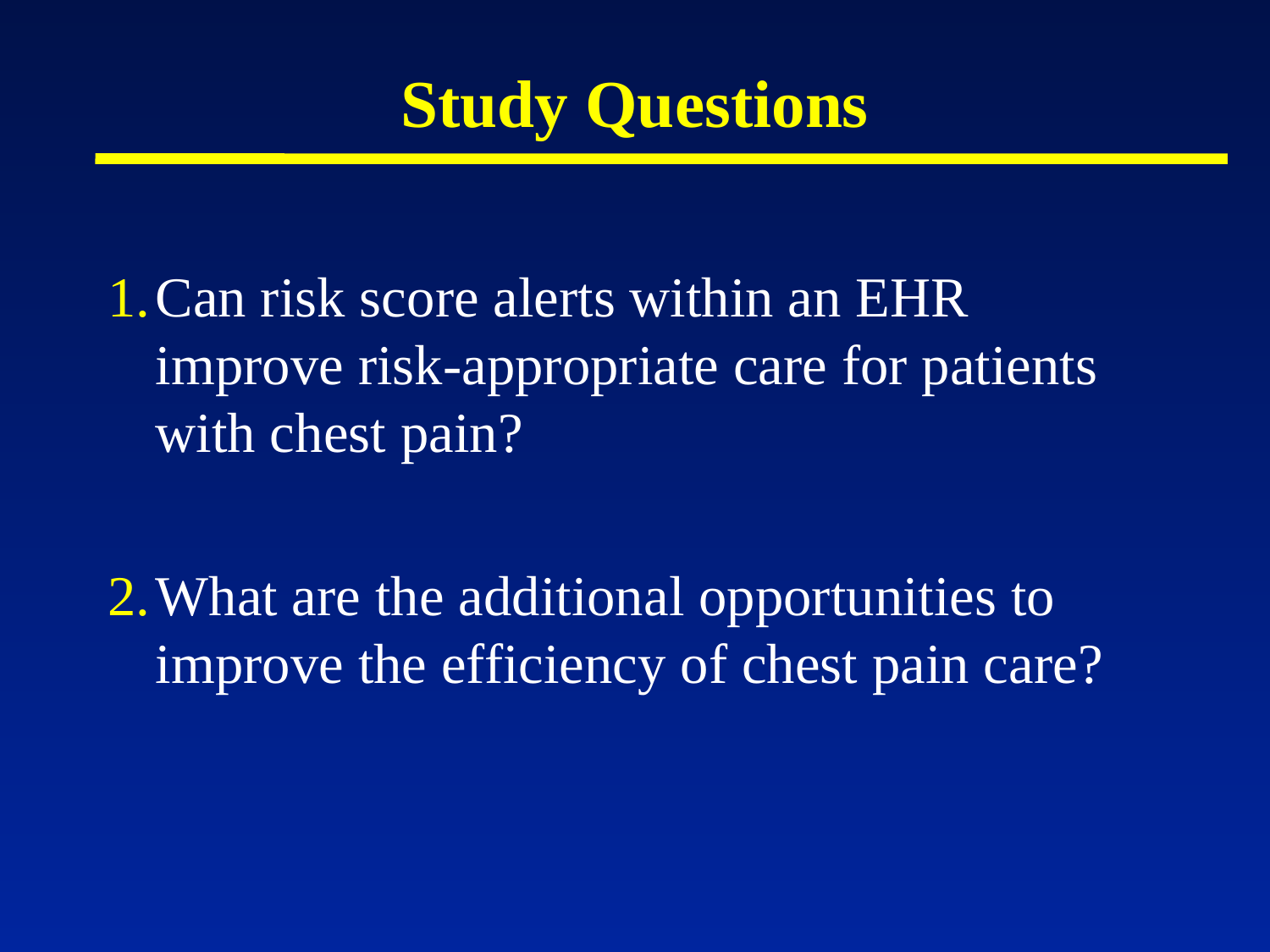

# Study Questions
Can risk score alerts within an EHR improve risk-appropriate care for patients with chest pain?
What are the additional opportunities to improve the efficiency of chest pain care?